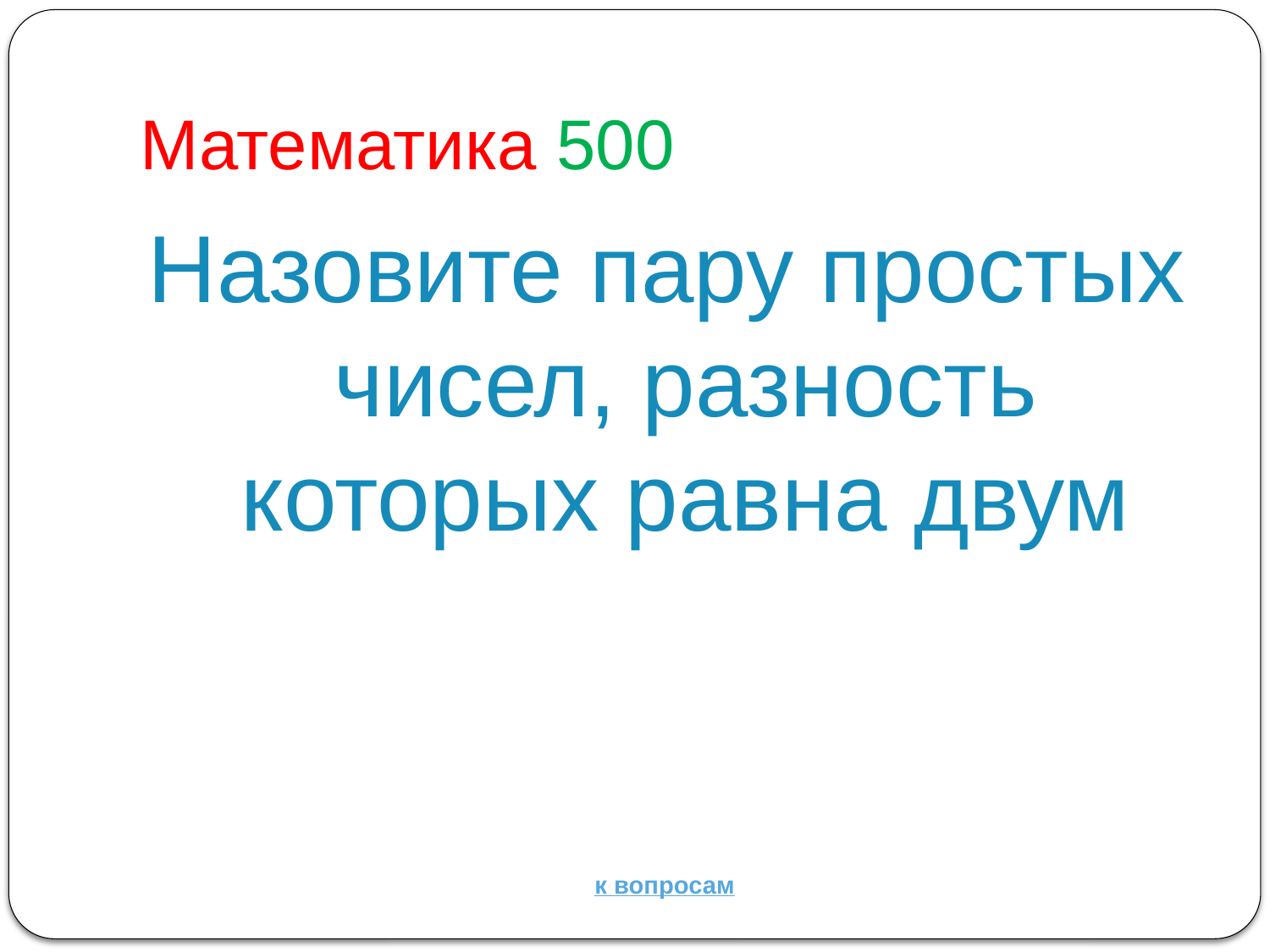

# Математика 500
Назовите пару простых чисел, разность которых равна двум
к вопросам